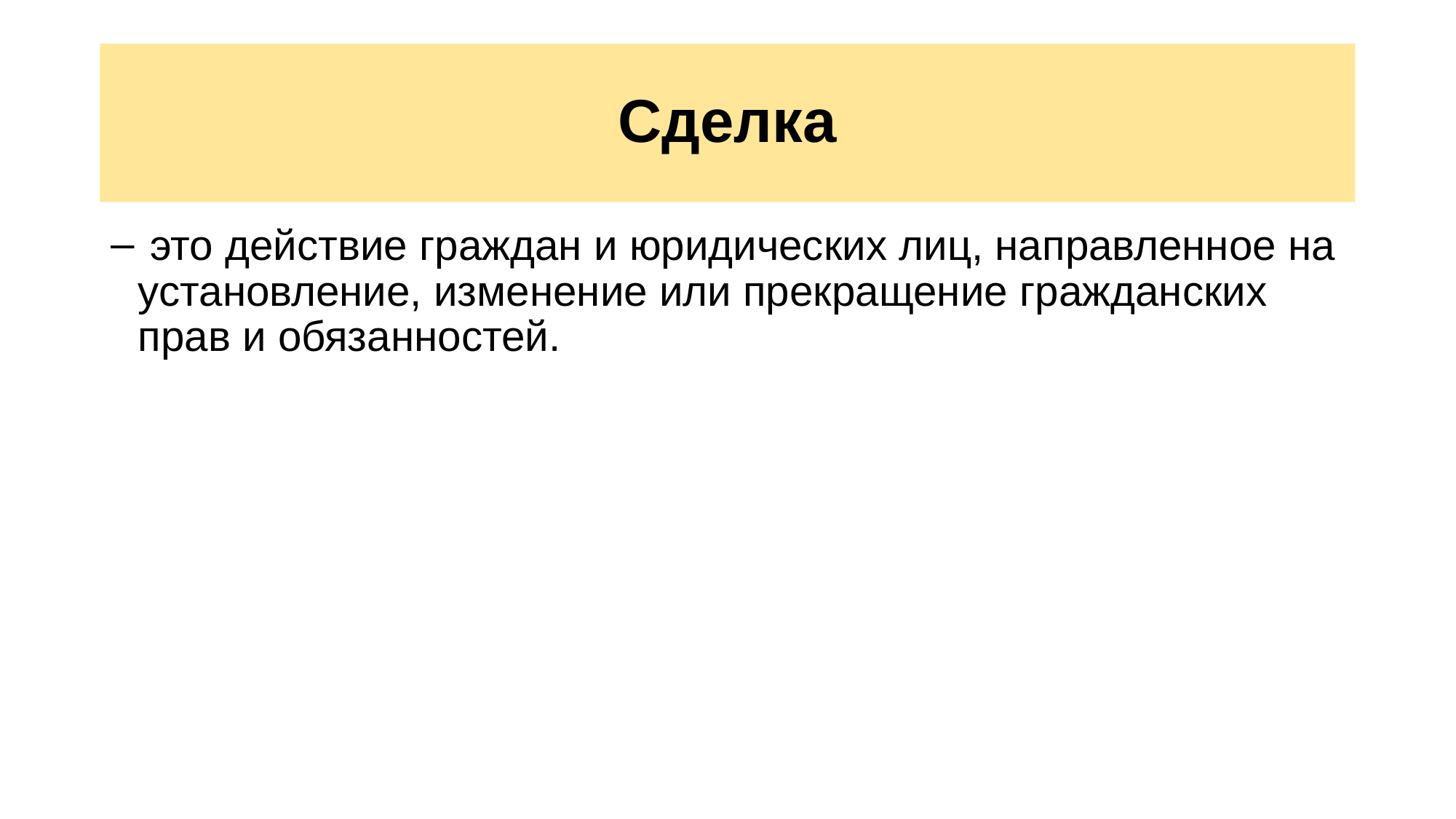

# Сделка
 это действие граждан и юридических лиц, направленное на установление, изменение или прекращение гражданских прав и обязанностей.